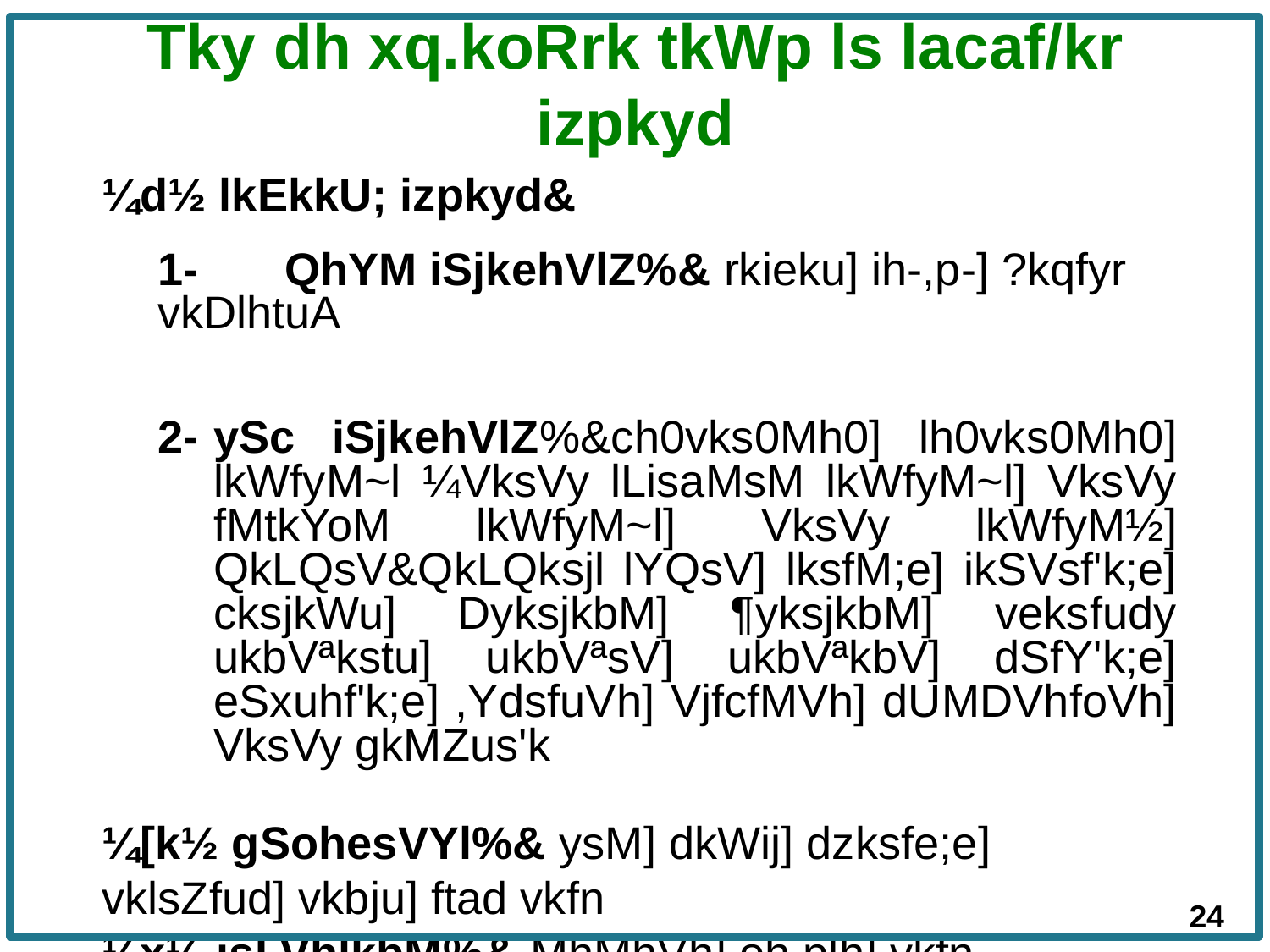

# Tky dh xq.koRrk tkWp ls lacaf/kr izpkyd
¼d½ lkEkkU; izpkyd&

1- 	QhYM iSjkehVlZ%& rkieku] ih-,p-] ?kqfyr vkDlhtuA

2-	ySc iSjkehVlZ%&ch0vks0Mh0] lh0vks0Mh0] lkWfyM~l ¼VksVy lLisaMsM lkWfyM~l] VksVy fMtkYoM lkWfyM~l] VksVy lkWfyM½] QkLQsV&QkLQksjl lYQsV] lksfM;e] ikSVsf'k;e] cksjkWu] DyksjkbM] ¶yksjkbM] veksfudy ukbVªkstu] ukbVªsV] ukbVªkbV] dSfY'k;e] eSxuhf'k;e] ,YdsfuVh] VjfcfMVh] dUMDVhfoVh] VksVy gkMZus'k

¼[k½ gSohesVYl%& ysM] dkWij] dzksfe;e] vklsZfud] vkbju] ftad vkfn
¼x½ isLVhlkbM%& MhMhVh] oh,plh] vkfn
¼?k½ ck;ksykWftdy izpkyd%& VksVy dksyhQkeZ] Qhdy dksyhQkeZ

24